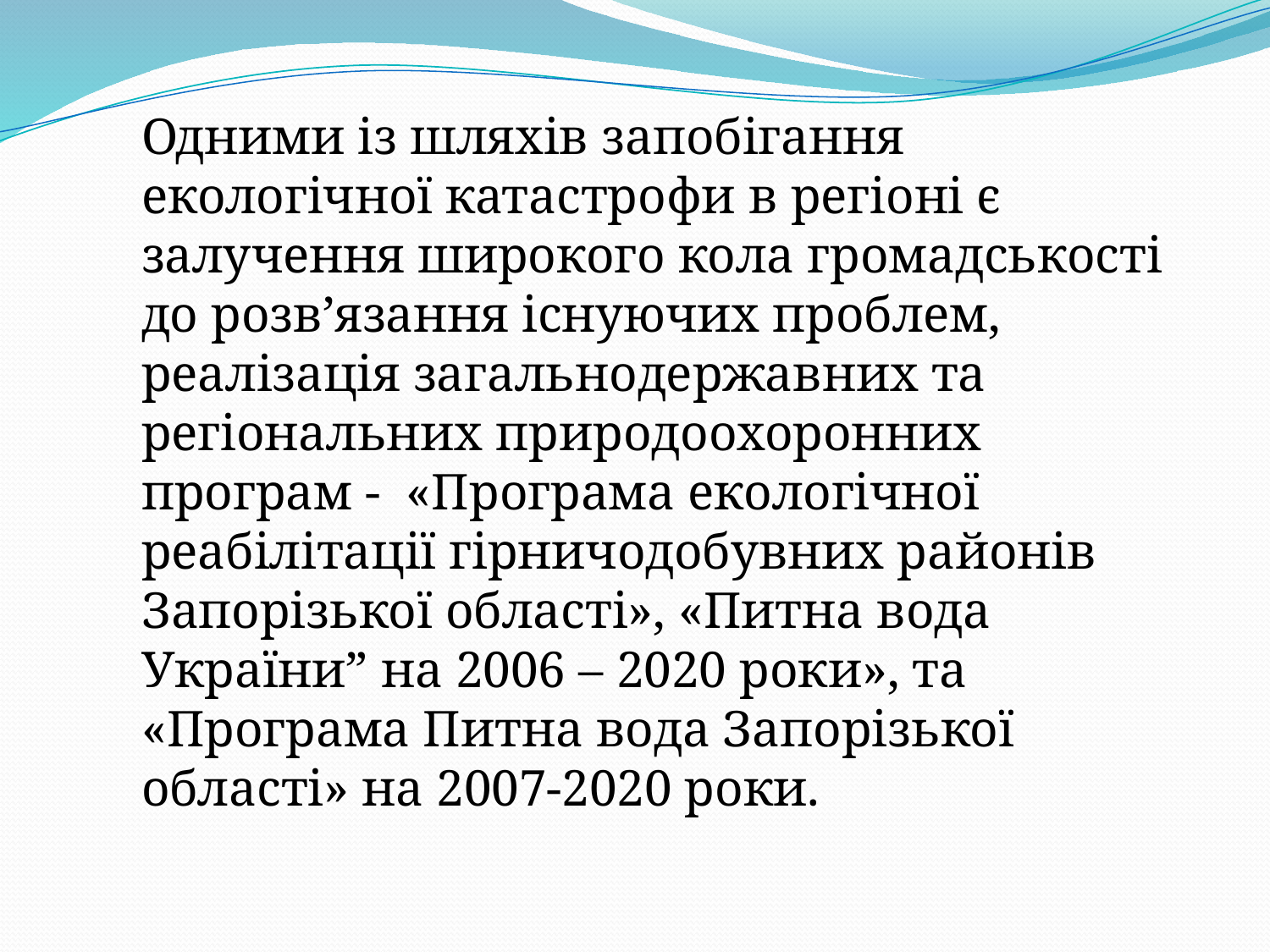

Одними із шляхів запобігання екологічної катастрофи в регіоні є залучення широкого кола громадськості до розв’язання існуючих проблем,        реалізація загальнодержавних та регіональних природоохоронних програм -  «Програма екологічної реабілітації гірничодобувних районів Запорізької області», «Питна вода України” на 2006 – 2020 роки», та «Програма Питна вода Запорізької області» на 2007-2020 роки.